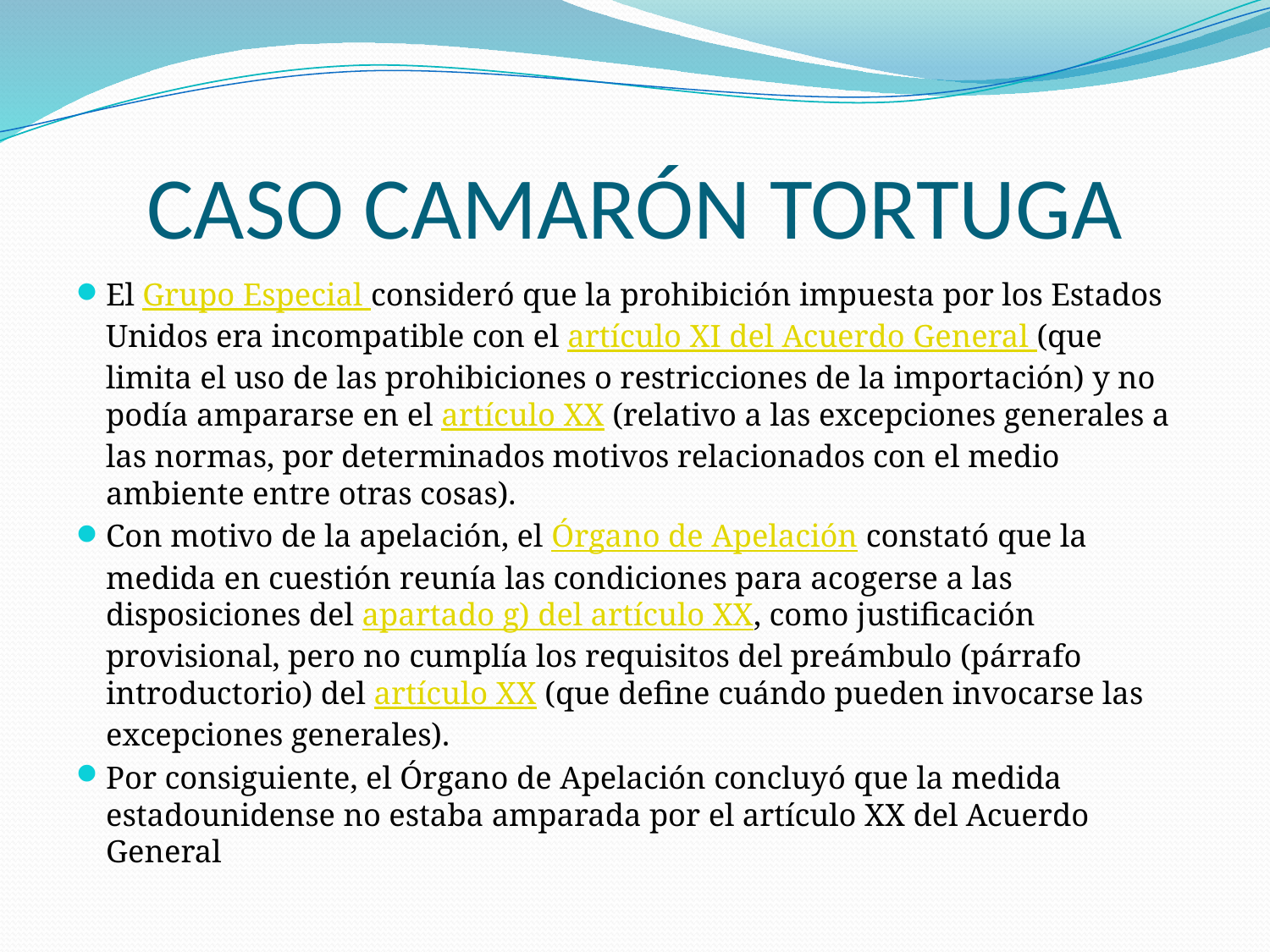

# CASO CAMARÓN TORTUGA
El Grupo Especial consideró que la prohibición impuesta por los Estados Unidos era incompatible con el artículo XI del Acuerdo General (que limita el uso de las prohibiciones o restricciones de la importación) y no podía ampararse en el artículo XX (relativo a las excepciones generales a las normas, por determinados motivos relacionados con el medio ambiente entre otras cosas).
Con motivo de la apelación, el Órgano de Apelación constató que la medida en cuestión reunía las condiciones para acogerse a las disposiciones del apartado g) del artículo XX, como justificación provisional, pero no cumplía los requisitos del preámbulo (párrafo introductorio) del artículo XX (que define cuándo pueden invocarse las excepciones generales).
Por consiguiente, el Órgano de Apelación concluyó que la medida estadounidense no estaba amparada por el artículo XX del Acuerdo General